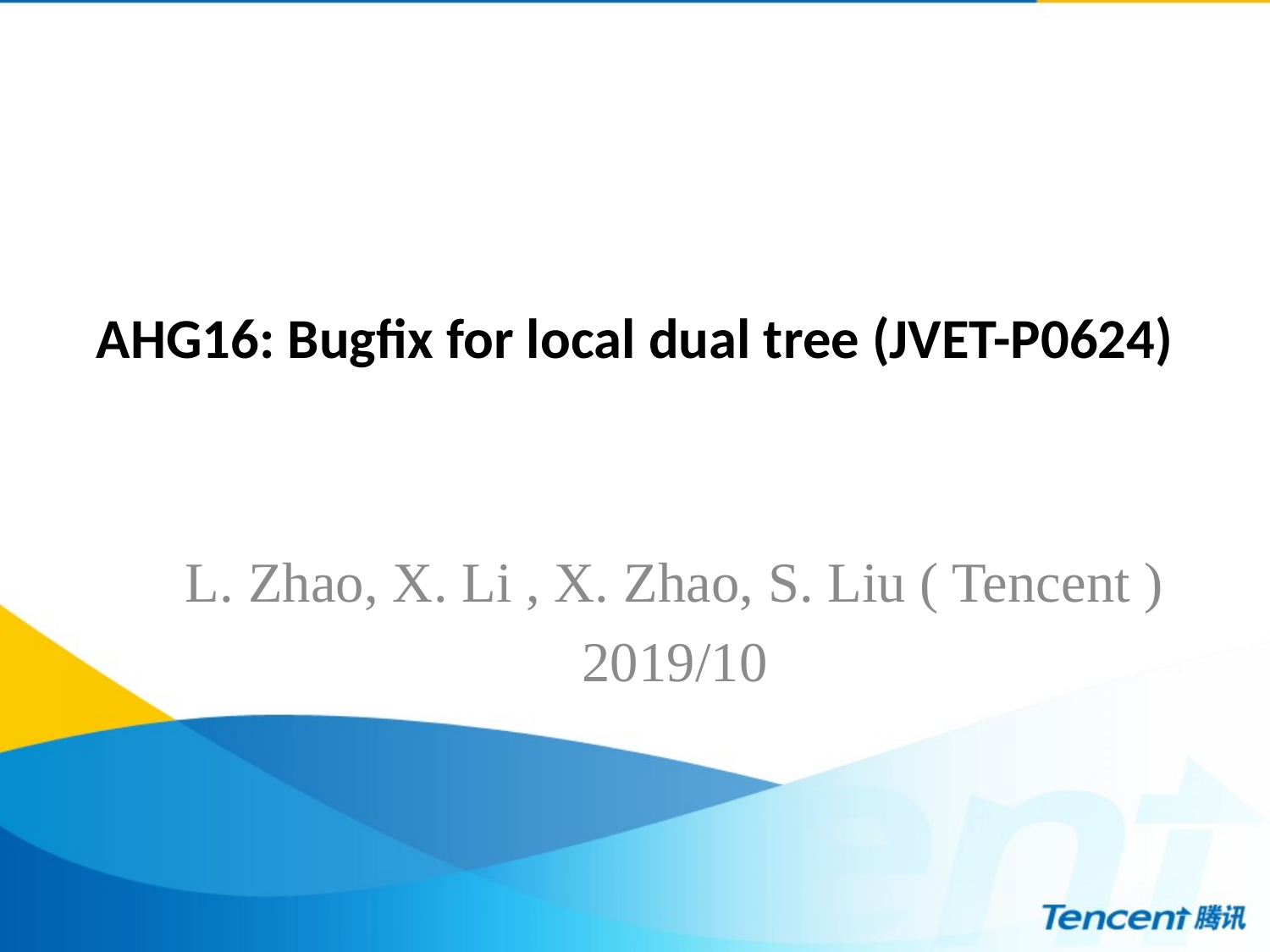

# AHG16: Bugfix for local dual tree (JVET-P0624)
L. Zhao, X. Li , X. Zhao, S. Liu ( Tencent )
2019/10